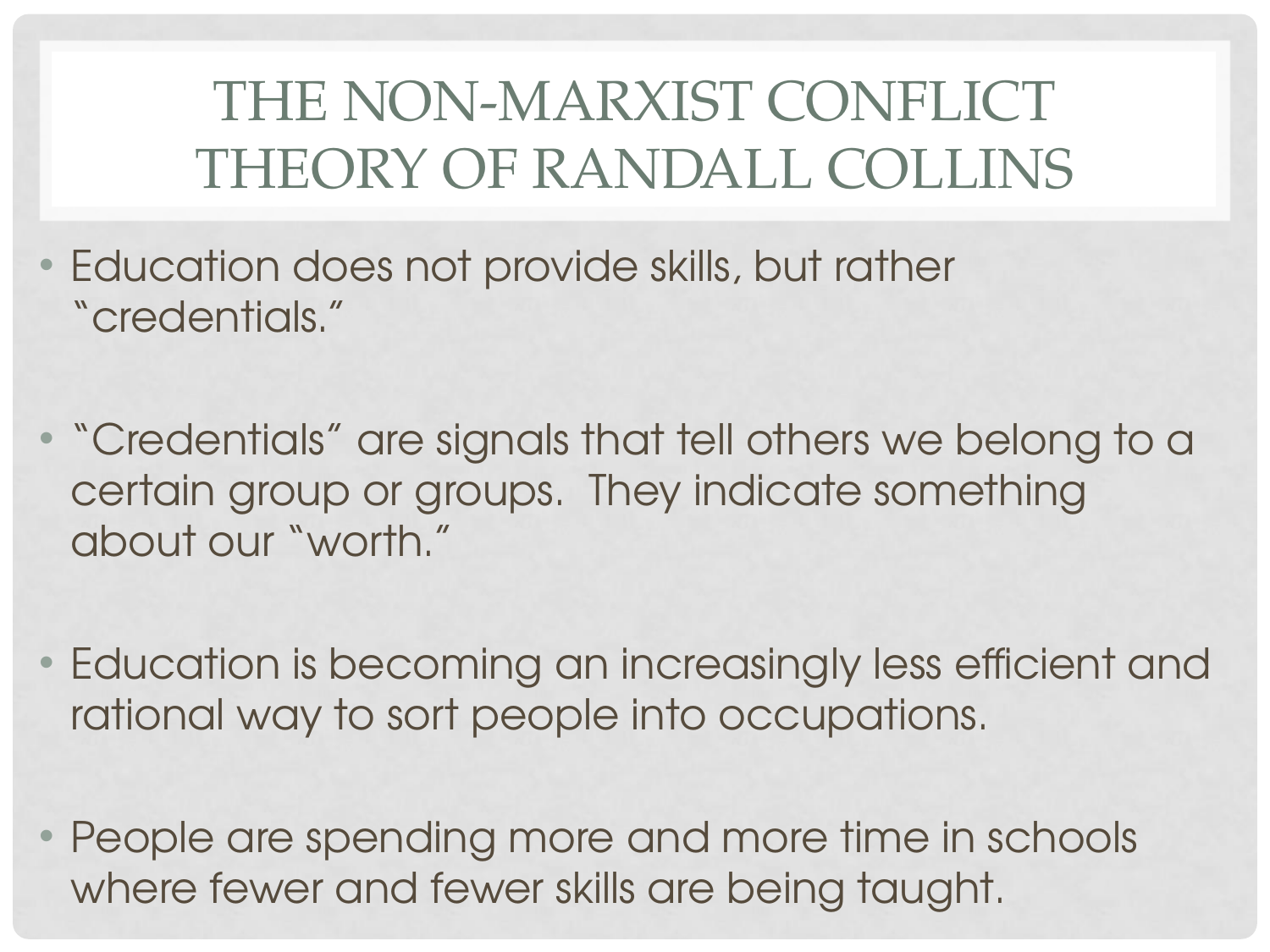

# THE NON-MARXIST CONFLICT THEORY OF RANDALL COLLINS
Education does not provide skills, but rather “credentials.”

“Credentials” are signals that tell others we belong to a certain group or groups.  They indicate something about our “worth.”

Education is becoming an increasingly less efficient and rational way to sort people into occupations.

People are spending more and more time in schools where fewer and fewer skills are being taught.